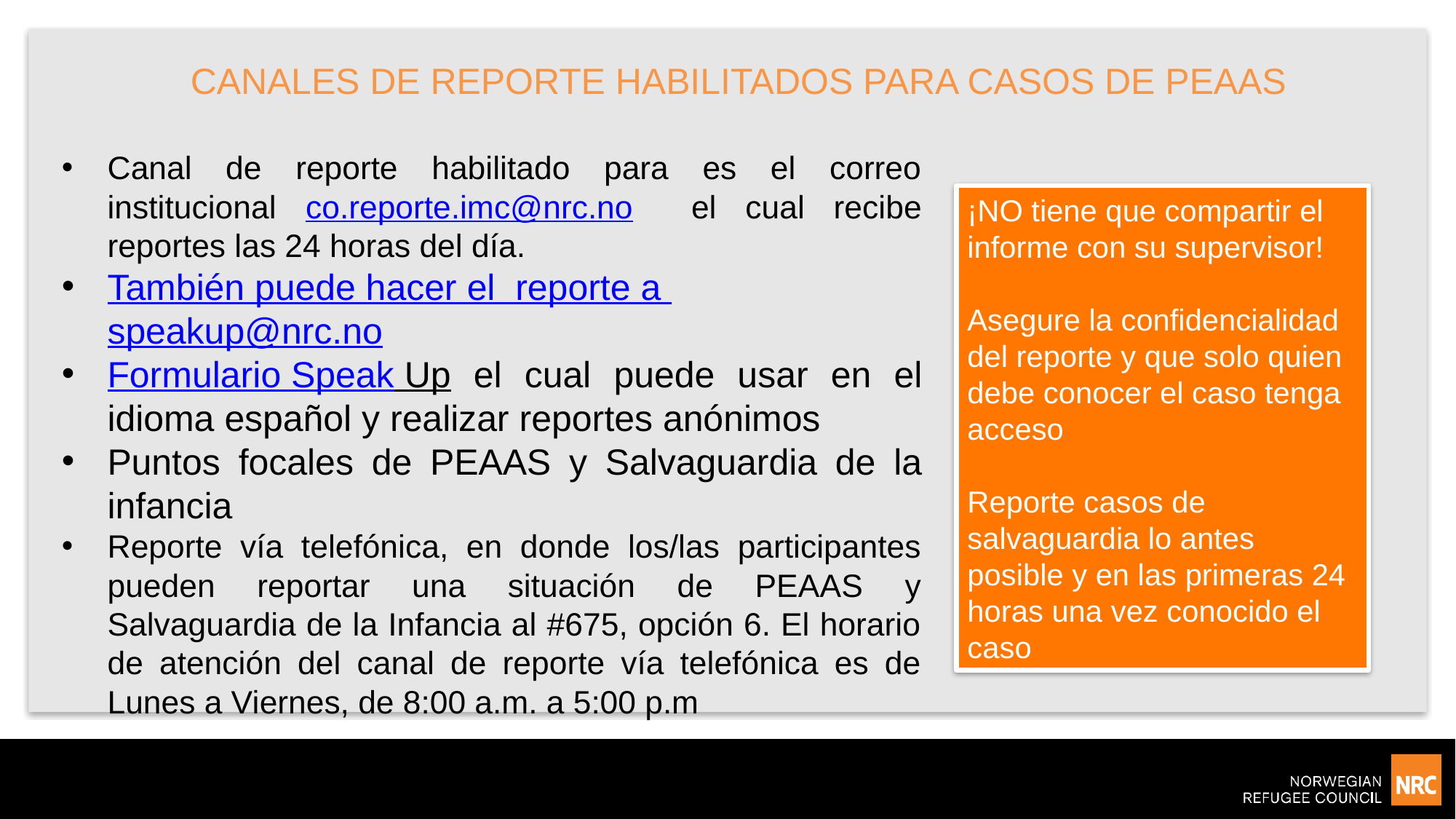

# CANALES DE REPORTE HABILITADOS PARA CASOS DE PEAAS

Canal de reporte habilitado para es el correo institucional co.reporte.imc@nrc.no  el cual recibe reportes las 24 horas del día.
También puede hacer el  reporte a speakup@nrc.no
Formulario Speak Up el cual puede usar en el idioma español y realizar reportes anónimos
Puntos focales de PEAAS y Salvaguardia de la infancia
Reporte vía telefónica, en donde los/las participantes pueden reportar una situación de PEAAS y Salvaguardia de la Infancia al #675, opción 6. El horario de atención del canal de reporte vía telefónica es de Lunes a Viernes, de 8:00 a.m. a 5:00 p.m

¡NO tiene que compartir el informe con su supervisor!

Asegure la confidencialidad del reporte y que solo quien debe conocer el caso tenga acceso

Reporte casos de salvaguardia lo antes posible y en las primeras 24 horas una vez conocido el caso